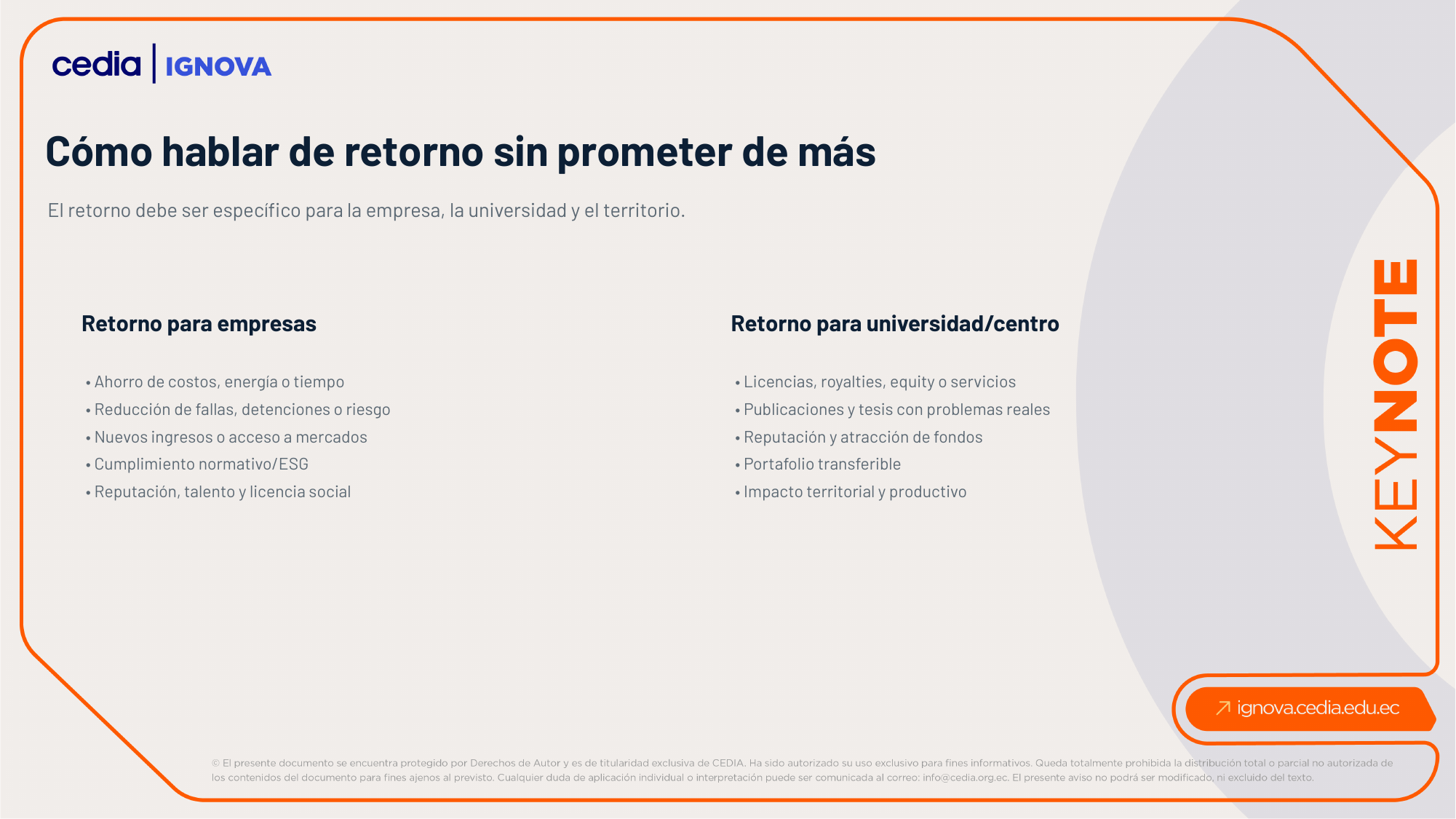

Cómo hablar de retorno sin prometer de más
El retorno debe ser específico para la empresa, la universidad y el territorio.
Retorno para empresas
Retorno para universidad/centro

• Ahorro de costos, energía o tiempo
• Reducción de fallas, detenciones o riesgo
• Nuevos ingresos o acceso a mercados
• Cumplimiento normativo/ESG
• Reputación, talento y licencia social
• Licencias, royalties, equity o servicios
• Publicaciones y tesis con problemas reales
• Reputación y atracción de fondos
• Portafolio transferible
• Impacto territorial y productivo